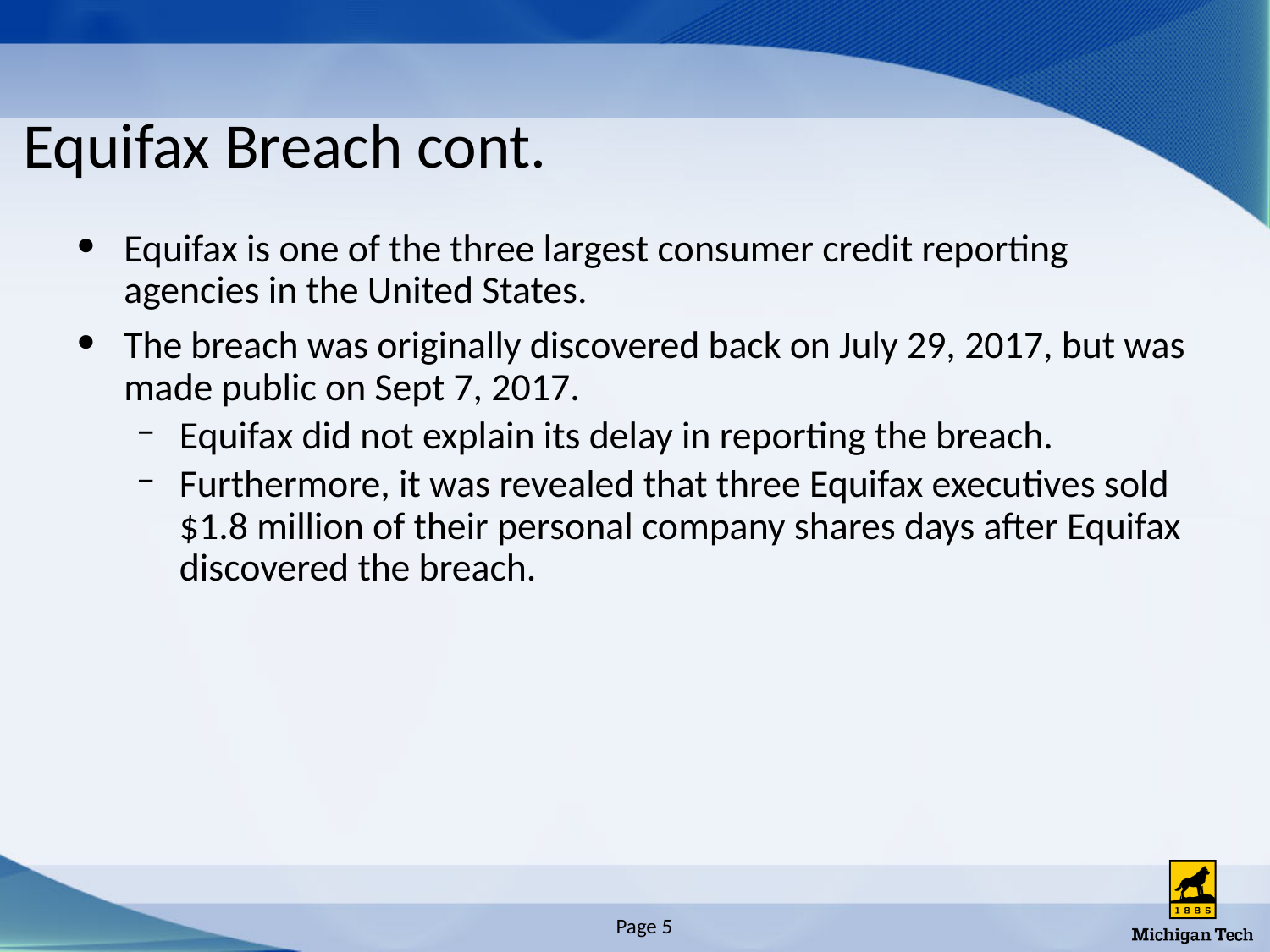

# Equifax Breach cont.
Equifax is one of the three largest consumer credit reporting agencies in the United States.
The breach was originally discovered back on July 29, 2017, but was made public on Sept 7, 2017.
Equifax did not explain its delay in reporting the breach.
Furthermore, it was revealed that three Equifax executives sold $1.8 million of their personal company shares days after Equifax discovered the breach.